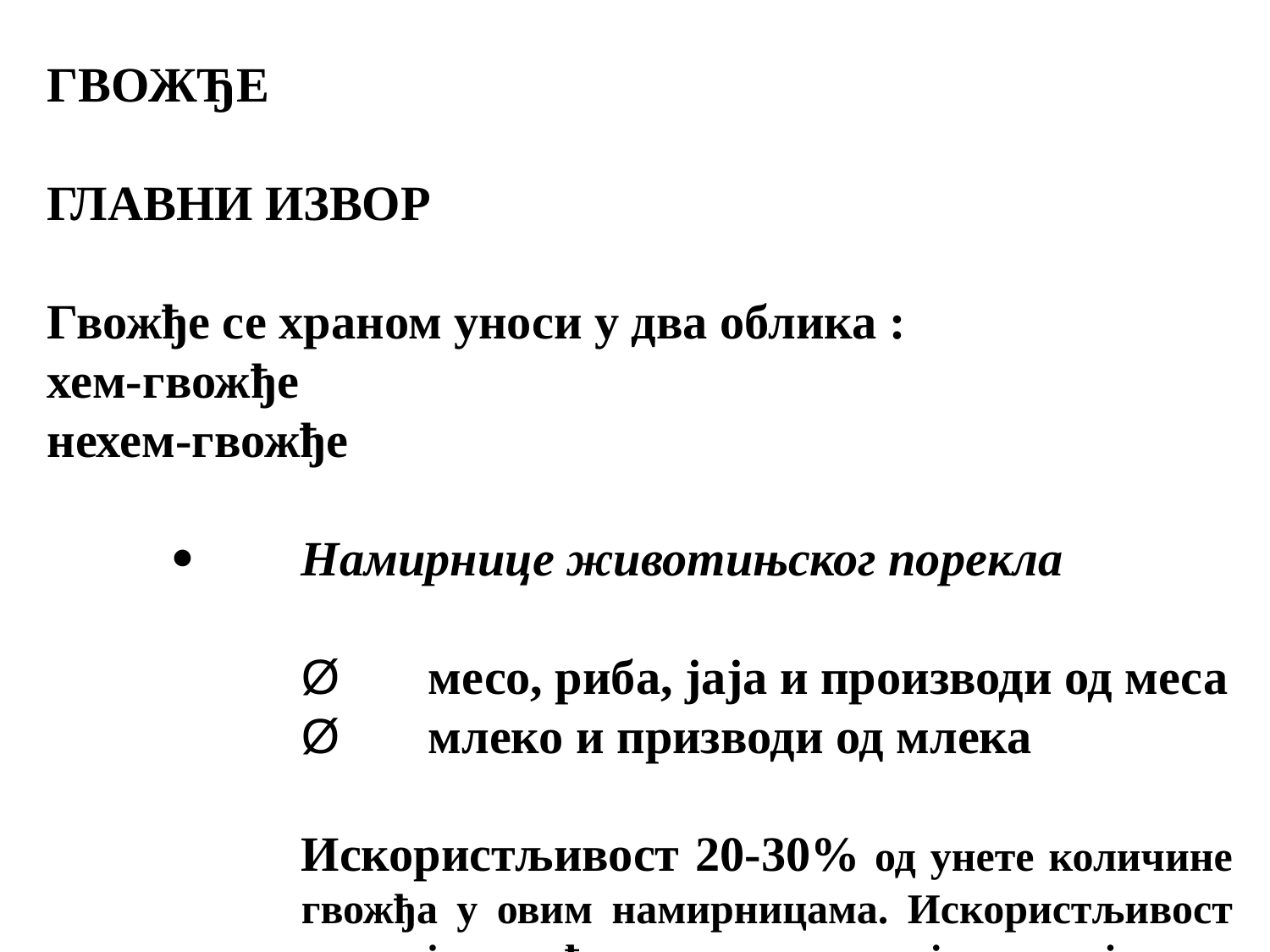

ГВОЖЂЕ

ГЛАВНИ ИЗВОР

Гвожђе се храном уноси у два облика :
хем-гвожђе
нехем-гвожђе

•	Намирнице животињског порекла

Ø	месо, риба, јаја и производи од меса
Ø	млеко и призводи од млека

Искористљивост 20-30% од унете количине гвожђа у овим намирницама. Искористљивост смањује повећана концентрација калцијума и висока температура.